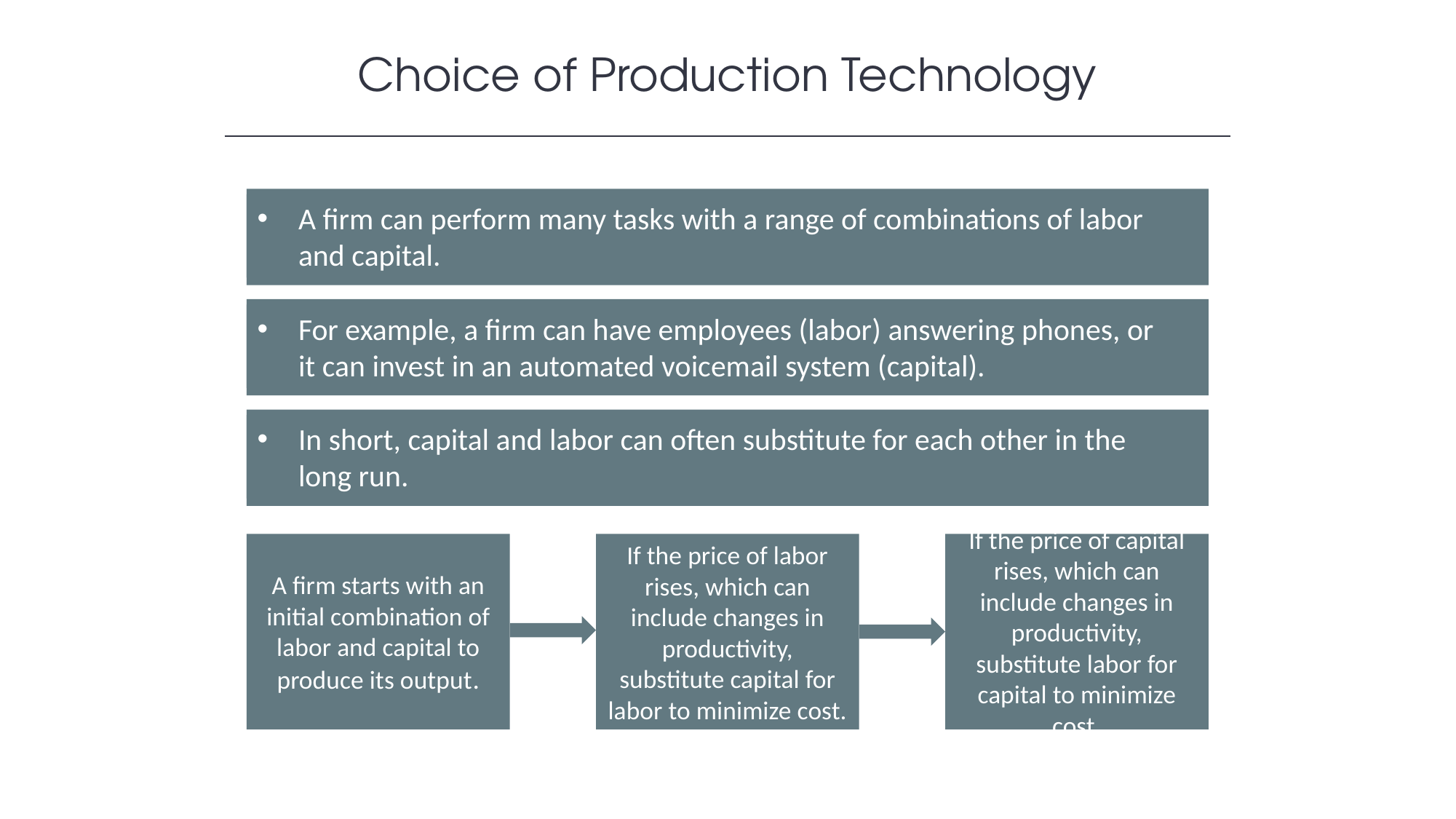

Choice of Production Technology

A firm can perform many tasks with a range of combinations of labor and capital.

For example, a firm can have employees (labor) answering phones, or it can invest in an automated voicemail system (capital).

In short, capital and labor can often substitute for each other in the long run.
A firm starts with an initial combination of labor and capital to produce its output.
If the price of labor rises, which can include changes in productivity, substitute capital for labor to minimize cost.
If the price of capital rises, which can include changes in productivity, substitute labor for capital to minimize cost.